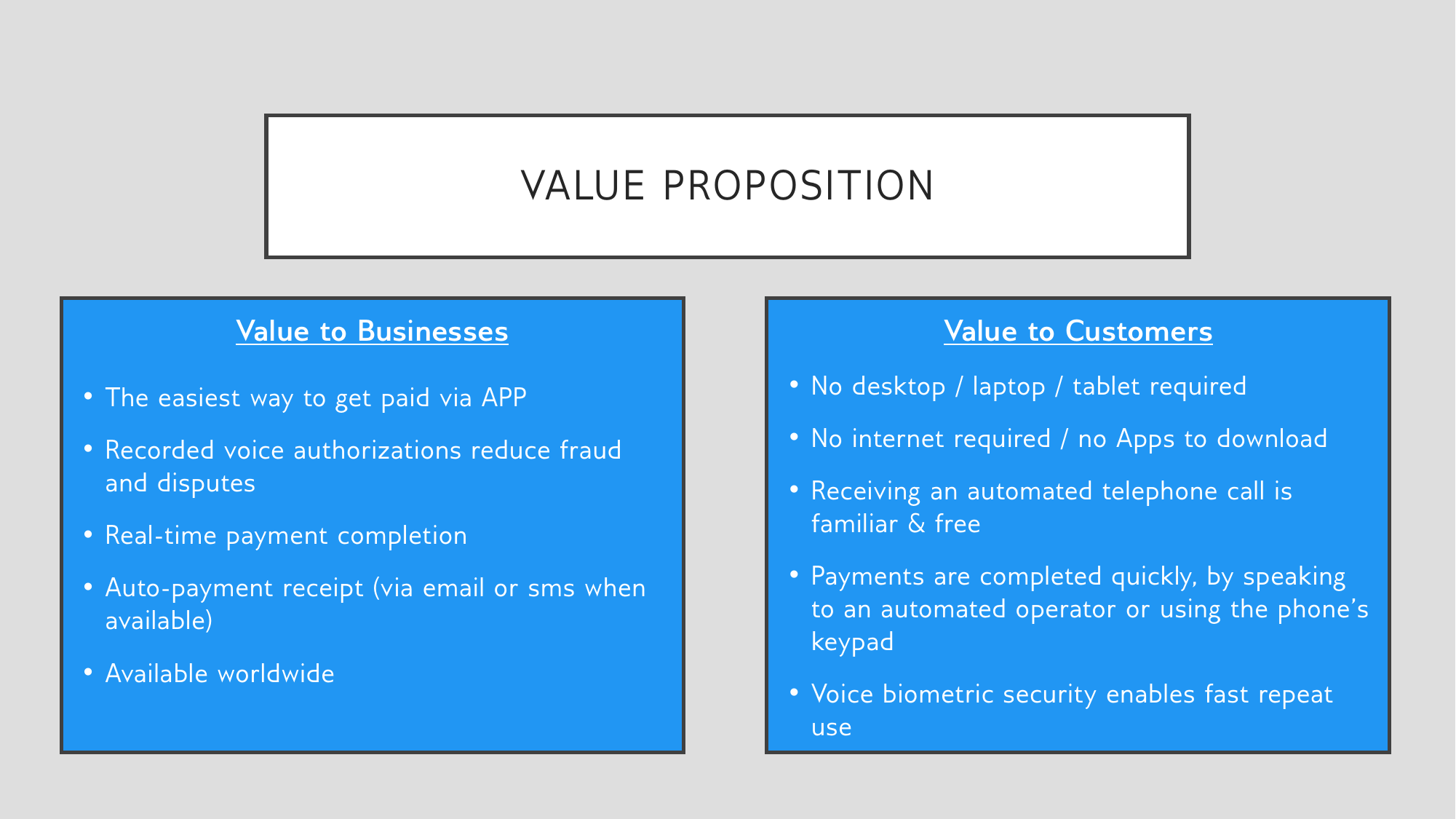

# Value proposition

Value to Businesses
Value to Customers
No desktop / laptop / tablet required
No internet required / no Apps to download
Receiving an automated telephone call is familiar & free
Payments are completed quickly, by speaking to an automated operator or using the phone’s keypad
Voice biometric security enables fast repeat use
The easiest way to get paid via APP
Recorded voice authorizations reduce fraud and disputes
Real-time payment completion
Auto-payment receipt (via email or sms when available)
Available worldwide